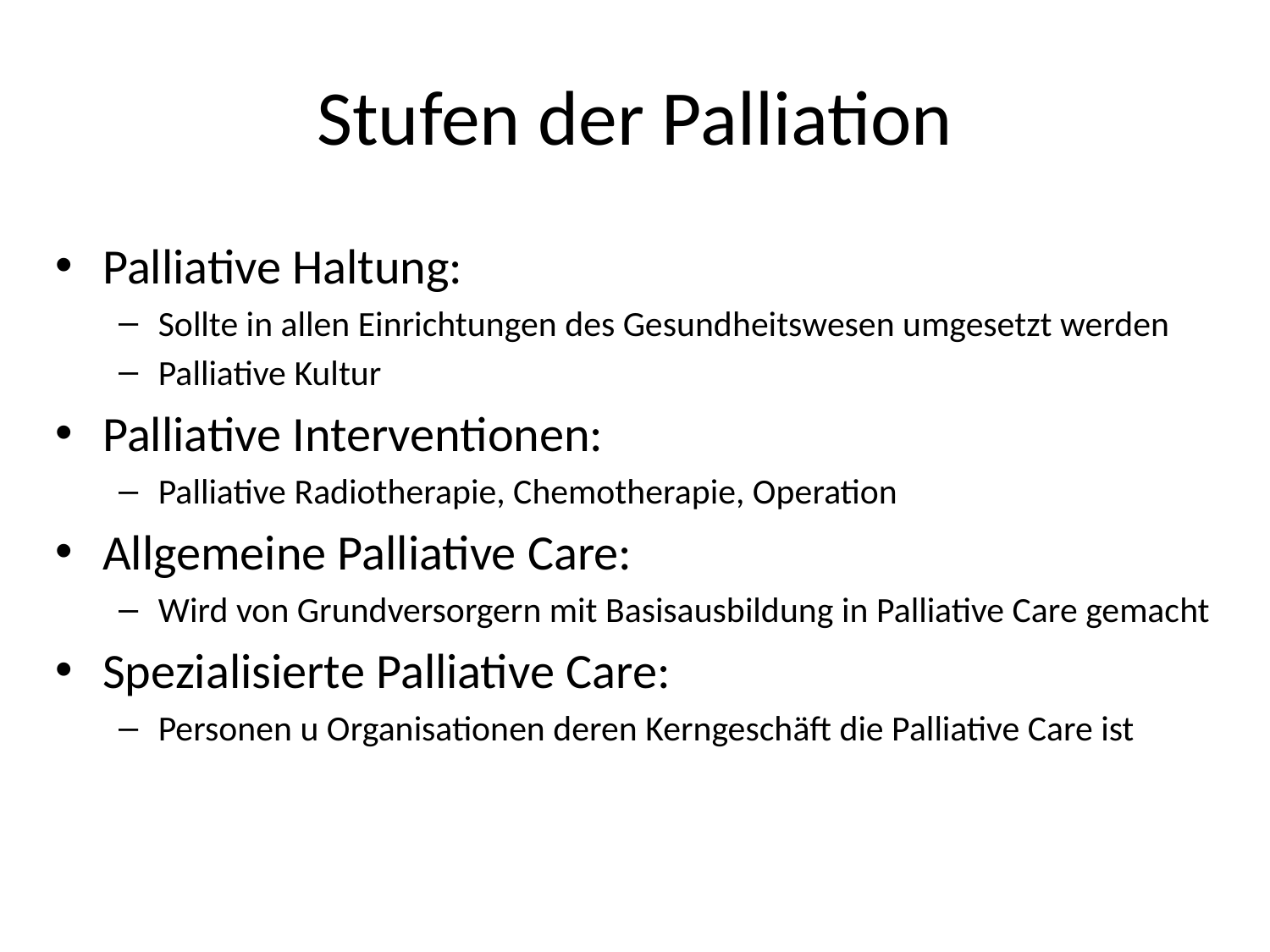

# Stufen der Palliation
Palliative Haltung:
Sollte in allen Einrichtungen des Gesundheitswesen umgesetzt werden
Palliative Kultur
Palliative Interventionen:
Palliative Radiotherapie, Chemotherapie, Operation
Allgemeine Palliative Care:
Wird von Grundversorgern mit Basisausbildung in Palliative Care gemacht
Spezialisierte Palliative Care:
Personen u Organisationen deren Kerngeschäft die Palliative Care ist